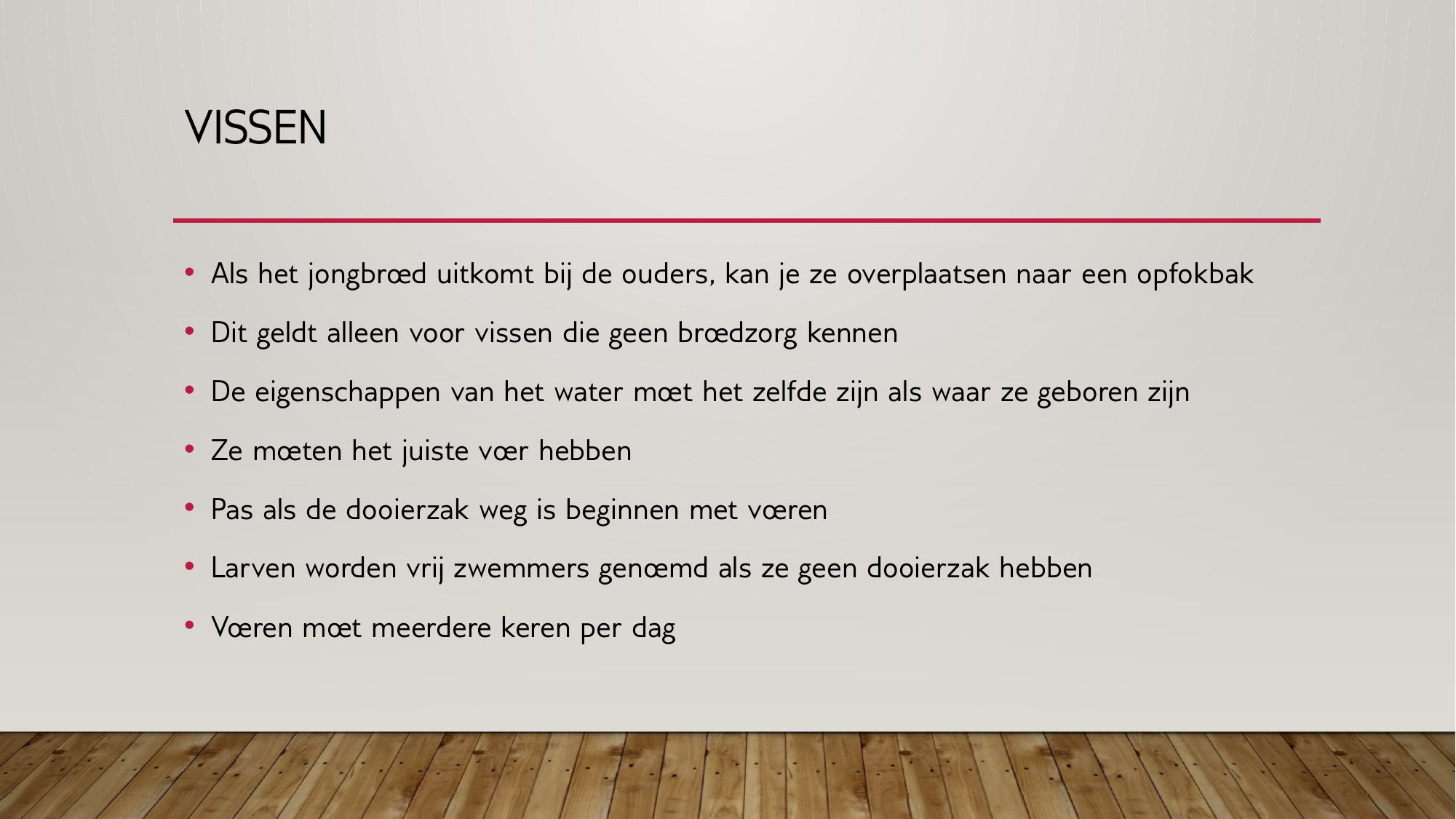

# Vissen
Als het jongbroed uitkomt bij de ouders, kan je ze overplaatsen naar een opfokbak
Dit geldt alleen voor vissen die geen broedzorg kennen
De eigenschappen van het water moet het zelfde zijn als waar ze geboren zijn
Ze moeten het juiste voer hebben
Pas als de dooierzak weg is beginnen met voeren
Larven worden vrij zwemmers genoemd als ze geen dooierzak hebben
Voeren moet meerdere keren per dag